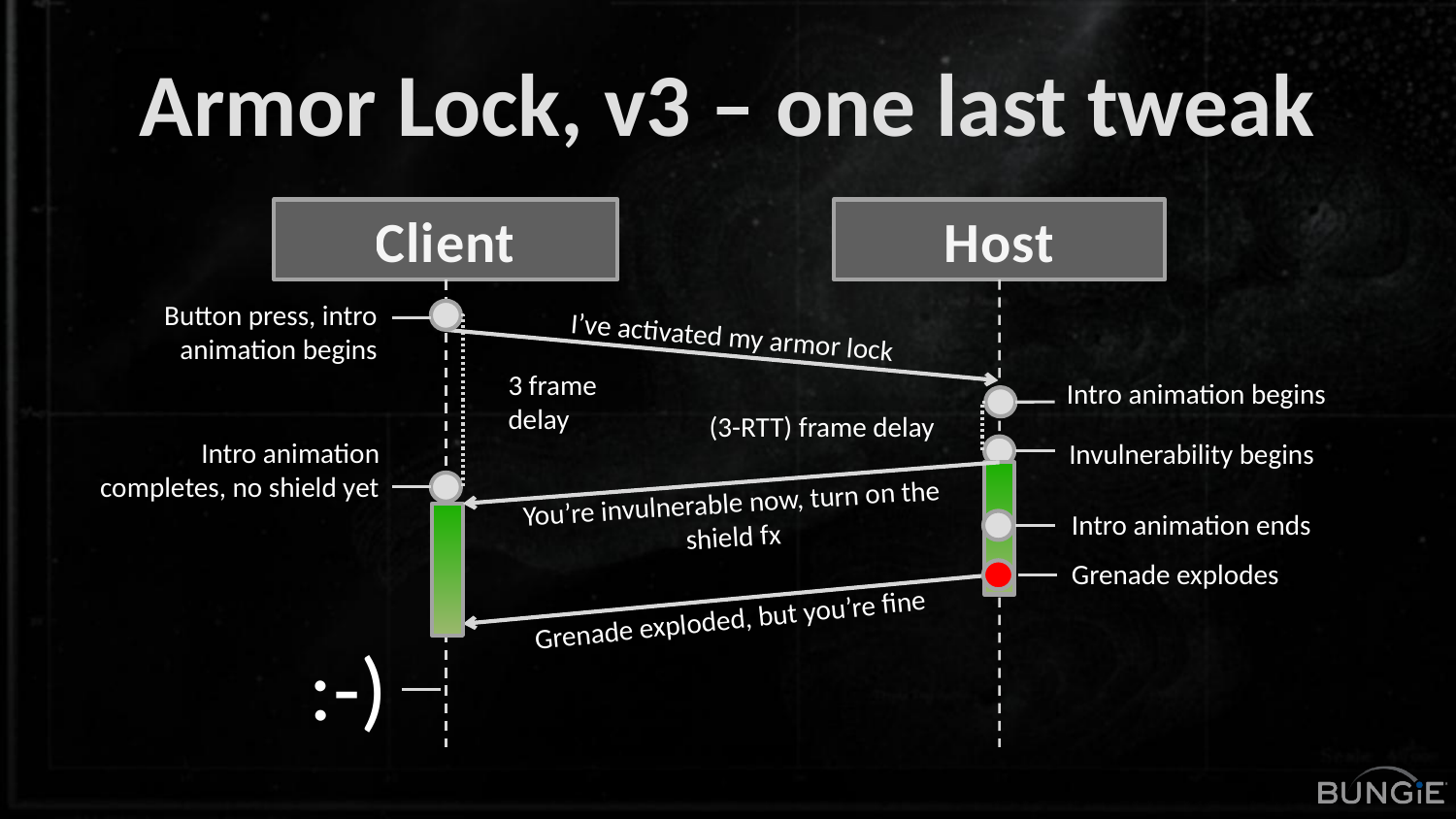

# Armor Lock, v3 – one last tweak
Client
Host
Button press, intro animation begins

I’ve activated my armor lock
3 frame delay
Intro animation begins

(3-RTT) frame delay
Intro animation completes, no shield yet
Invulnerability begins

You’re invulnerable now, turn on the shield fx
Intro animation ends

Grenade explodes

Grenade exploded, but you’re fine
:-)